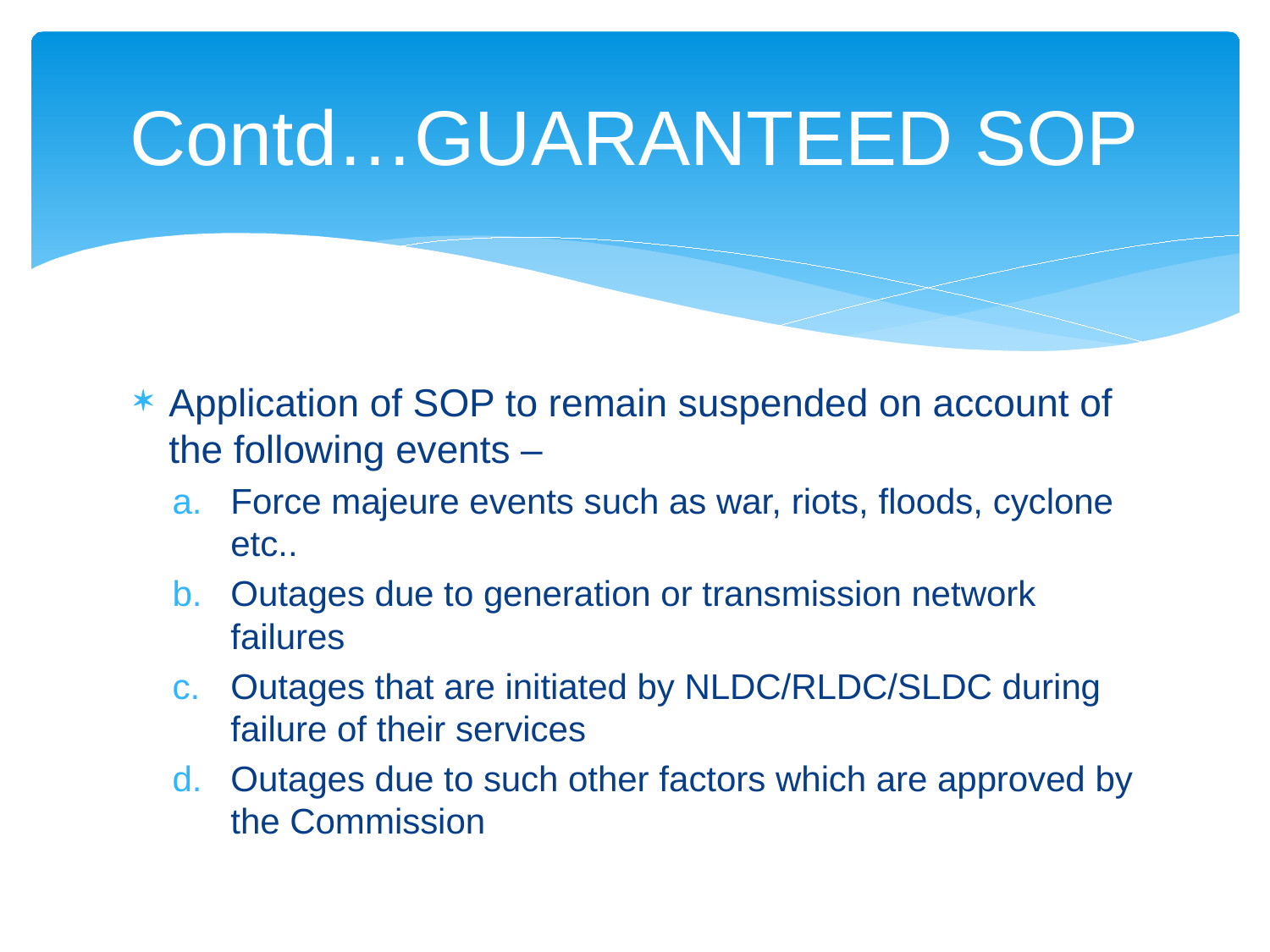

# Contd…GUARANTEED SOP
Application of SOP to remain suspended on account of the following events –
Force majeure events such as war, riots, floods, cyclone etc..
Outages due to generation or transmission network failures
Outages that are initiated by NLDC/RLDC/SLDC during failure of their services
Outages due to such other factors which are approved by the Commission